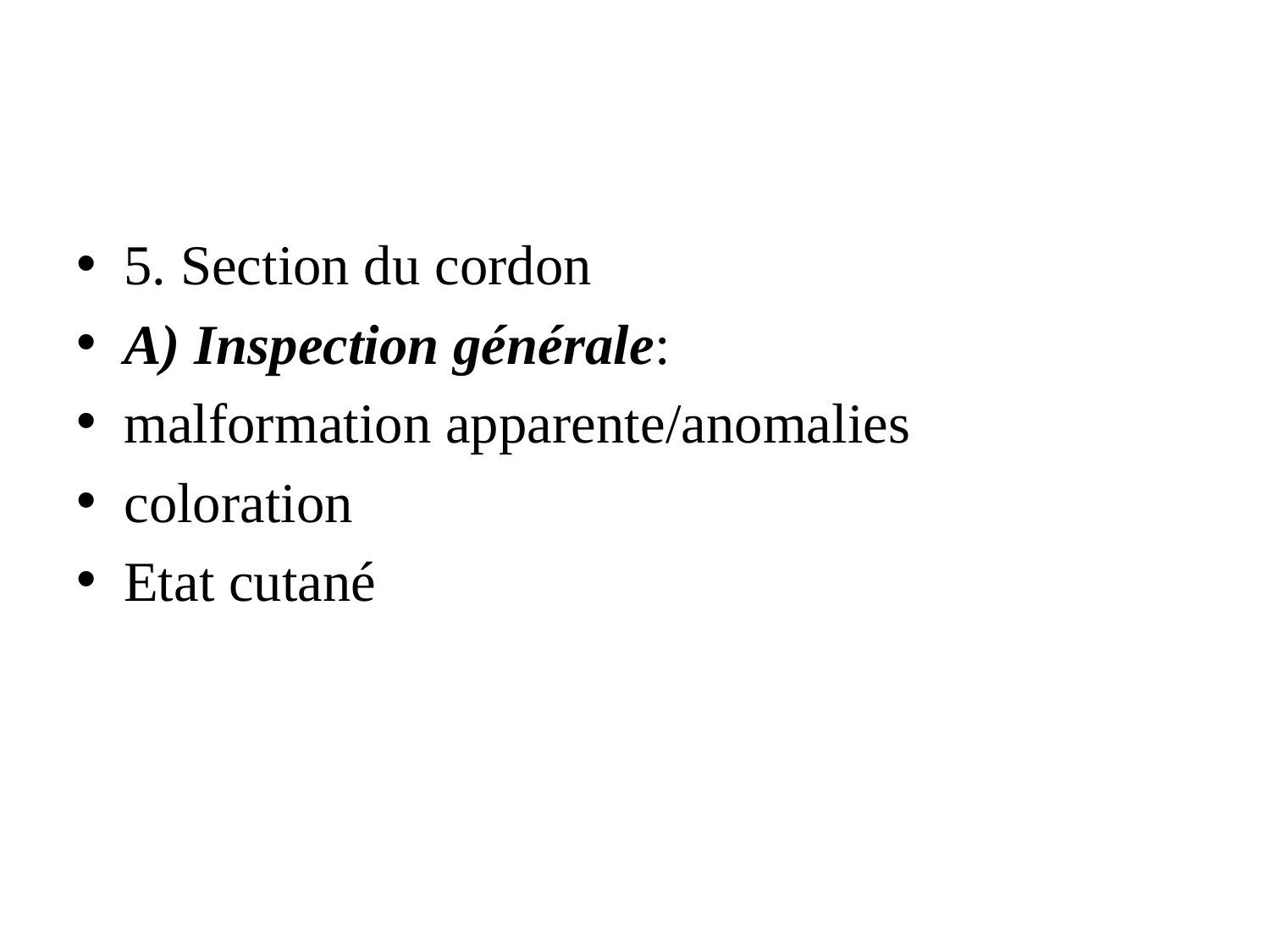

#
5. Section du cordon
A) Inspection générale:
malformation apparente/anomalies
coloration
Etat cutané